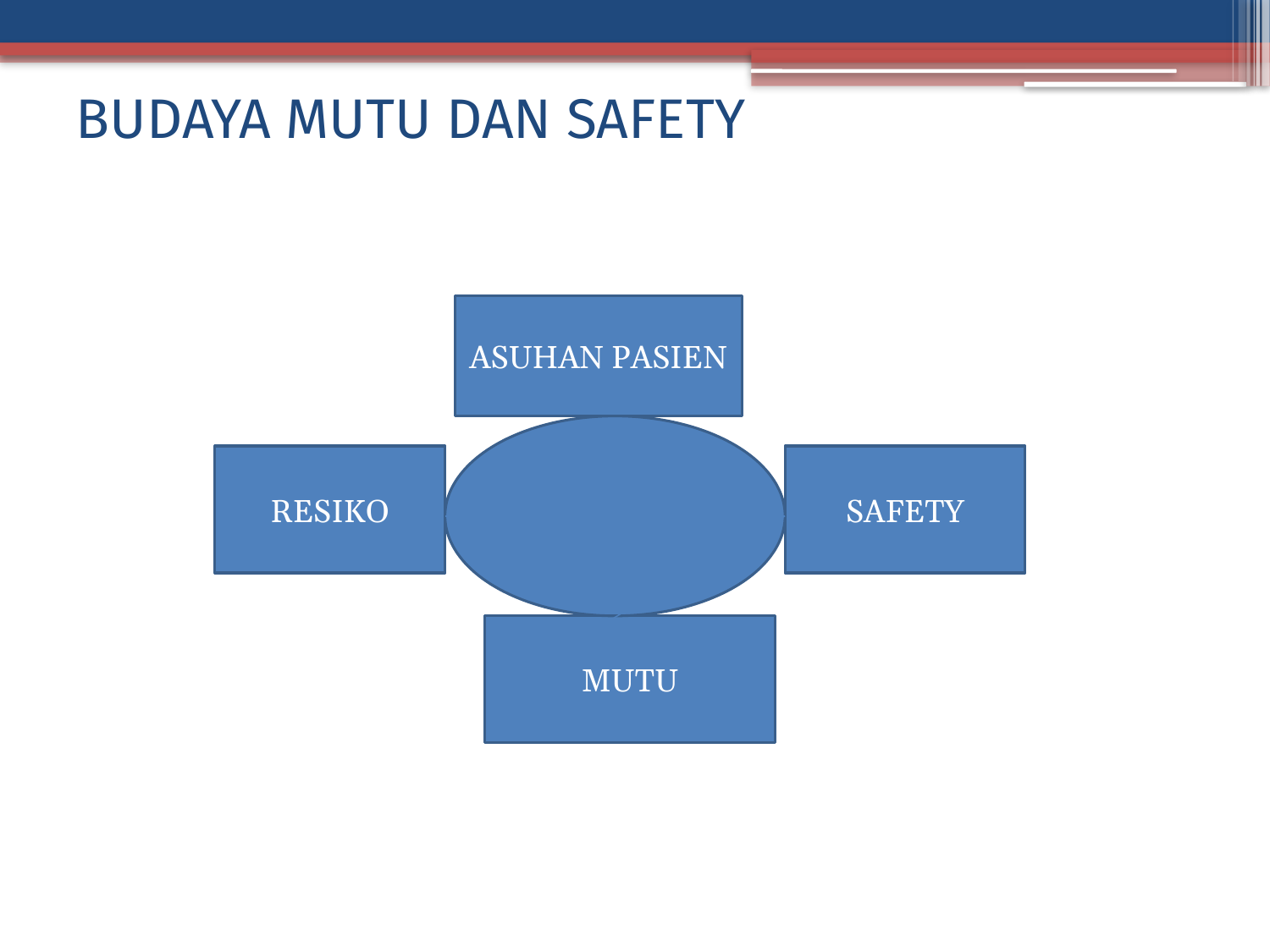

# BUDAYA MUTU DAN SAFETY

ASUHAN PASIEN

RESIKO
SAFETY
MUTU